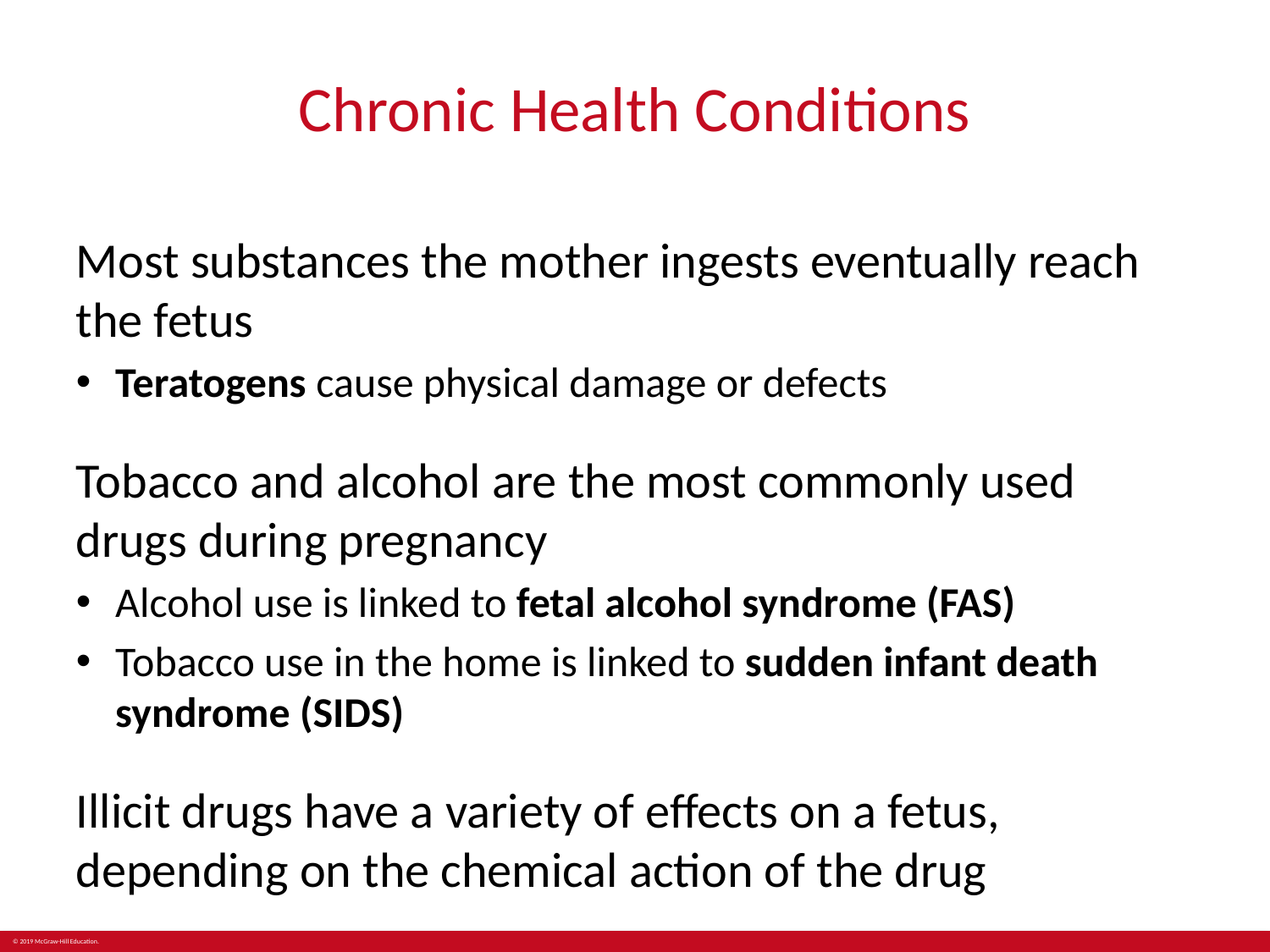

# Chronic Health Conditions
Most substances the mother ingests eventually reach the fetus
Teratogens cause physical damage or defects
Tobacco and alcohol are the most commonly used drugs during pregnancy
Alcohol use is linked to fetal alcohol syndrome (FAS)
Tobacco use in the home is linked to sudden infant death syndrome (SIDS)
Illicit drugs have a variety of effects on a fetus, depending on the chemical action of the drug